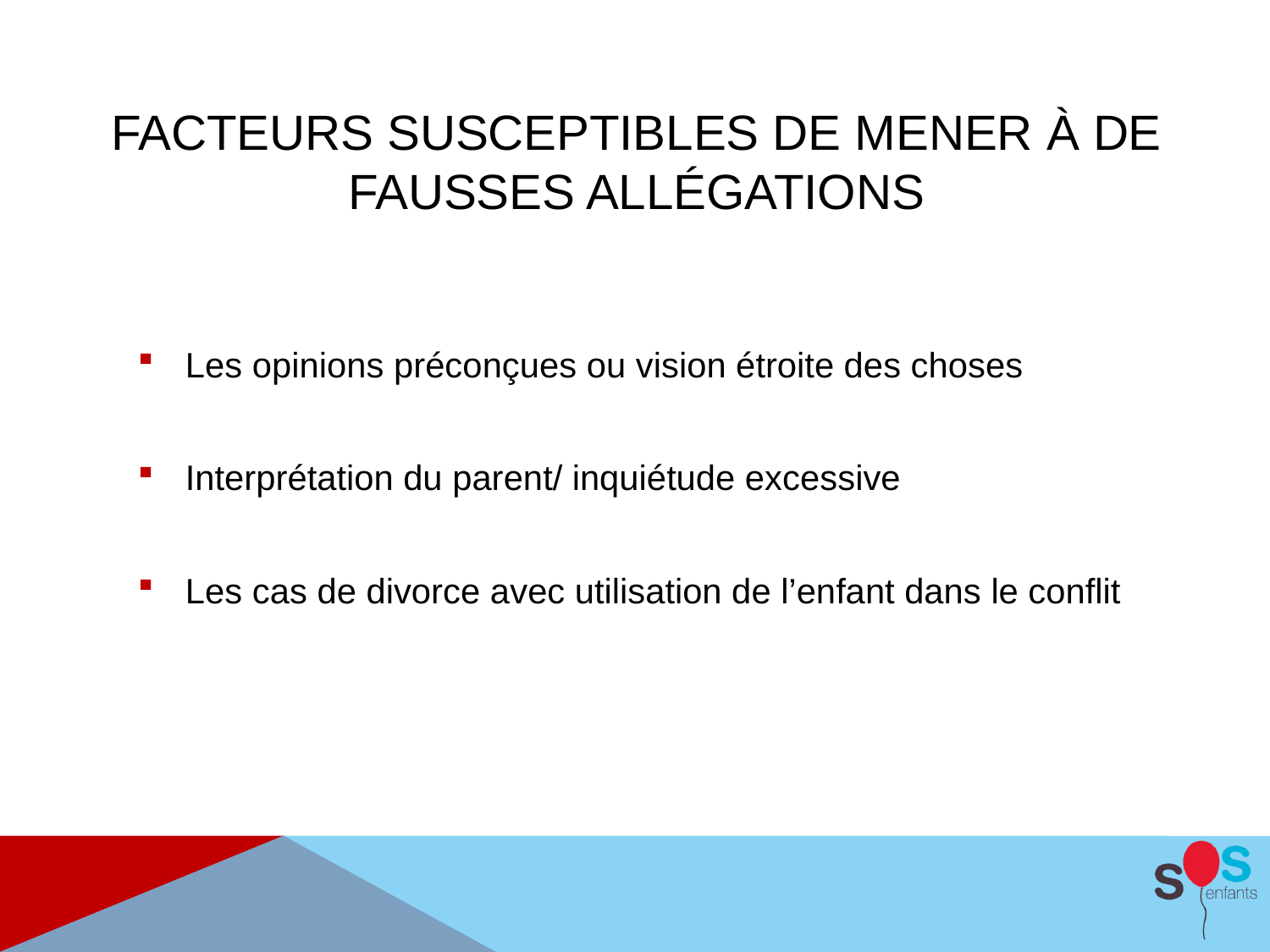

Facteurs susceptibles de mener à de fausses allégations
Les opinions préconçues ou vision étroite des choses

Interprétation du parent/ inquiétude excessive

Les cas de divorce avec utilisation de l’enfant dans le conflit